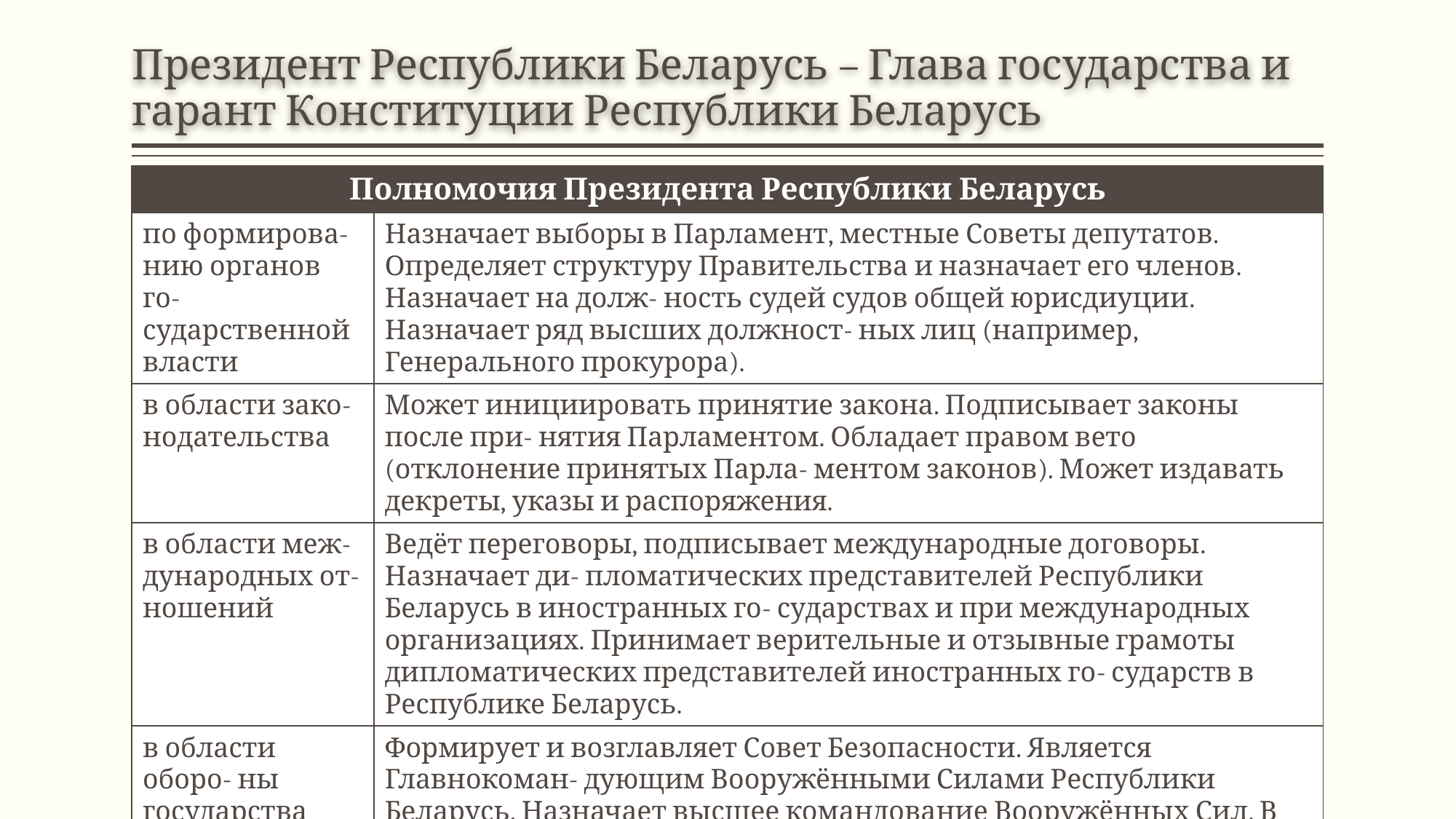

# Президент Республики Беларусь – Глава государства и гарант Конституции Республики Беларусь
| Полномочия Президента Республики Беларусь |  |
| --- | --- |
| по формирова- нию органов го- сударственной власти | Назначает выборы в Парламент, местные Советы депутатов. Определяет структуру Правительства и назначает его членов. Назначает на долж- ность судей судов общей юрисдиуции. Назначает ряд высших должност- ных лиц (например, Генерального прокурора). |
| в области зако- нодательства | Может инициировать принятие закона. Подписывает законы после при- нятия Парламентом. Обладает правом вето (отклонение принятых Парла- ментом законов). Может издавать декреты, указы и распоряжения. |
| в области меж- дународных от- ношений | Ведёт переговоры, подписывает международные договоры. Назначает ди- пломатических представителей Республики Беларусь в иностранных го- сударствах и при международных организациях. Принимает верительные и отзывные грамоты дипломатических представителей иностранных го- сударств в Республике Беларусь. |
| в области оборо- ны государства | Формирует и возглавляет Совет Безопасности. Является Главнокоман- дующим Вооружёнными Силами Республики Беларусь. Назначает высшее командование Вооружённых Сил. В случае военной угрозы или нападения вводит военное положение, объявляет мобилизацию. |